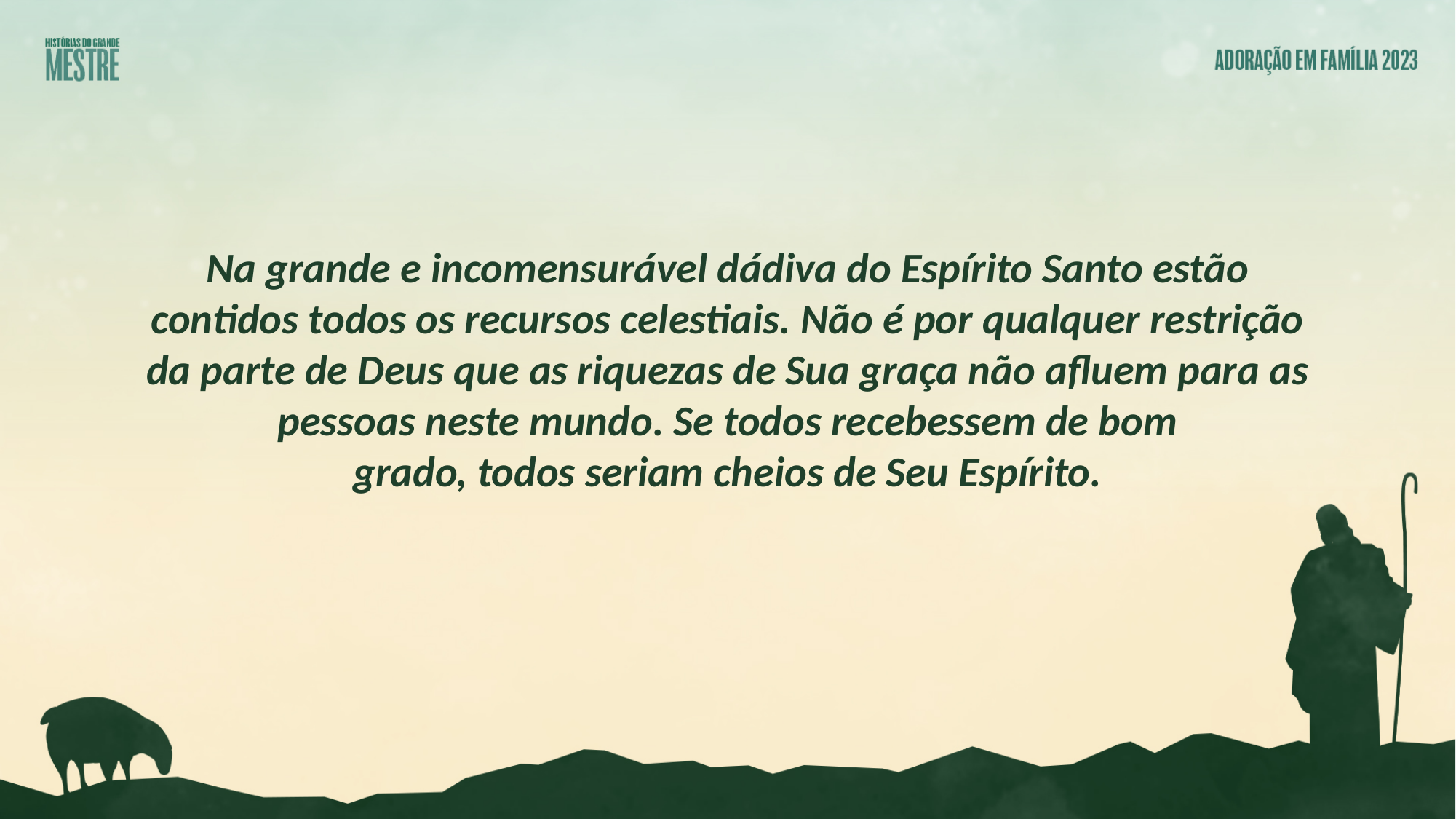

Na grande e incomensurável dádiva do Espírito Santo estão contidos todos os recursos celestiais. Não é por qualquer restrição da parte de Deus que as riquezas de Sua graça não afluem para as pessoas neste mundo. Se todos recebessem de bom
grado, todos seriam cheios de Seu Espírito.